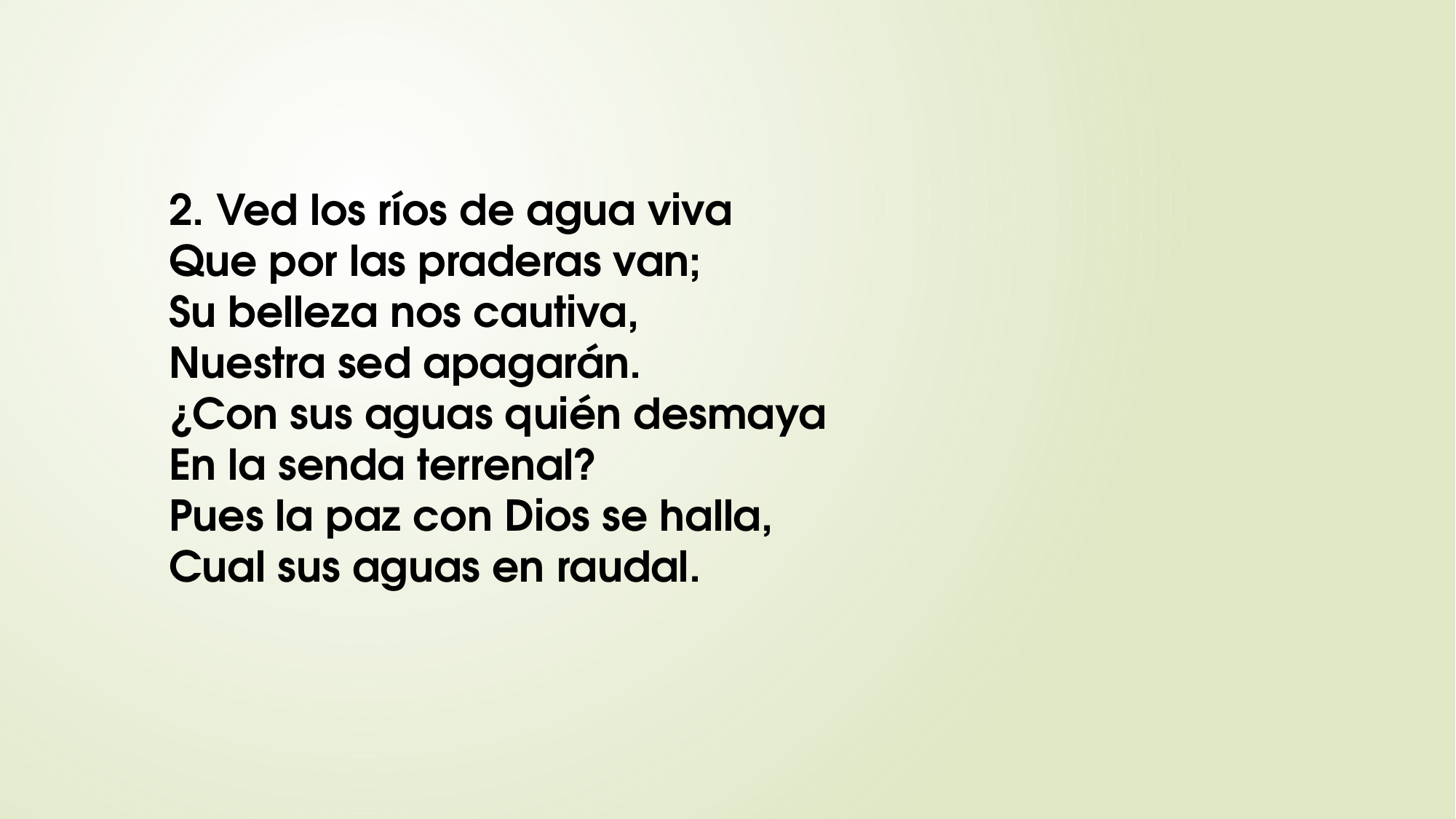

2. Ved los ríos de agua viva
Que por las praderas van;
Su belleza nos cautiva,
Nuestra sed apagarán.
¿Con sus aguas quién desmaya
En la senda terrenal?
Pues la paz con Dios se halla,
Cual sus aguas en raudal.